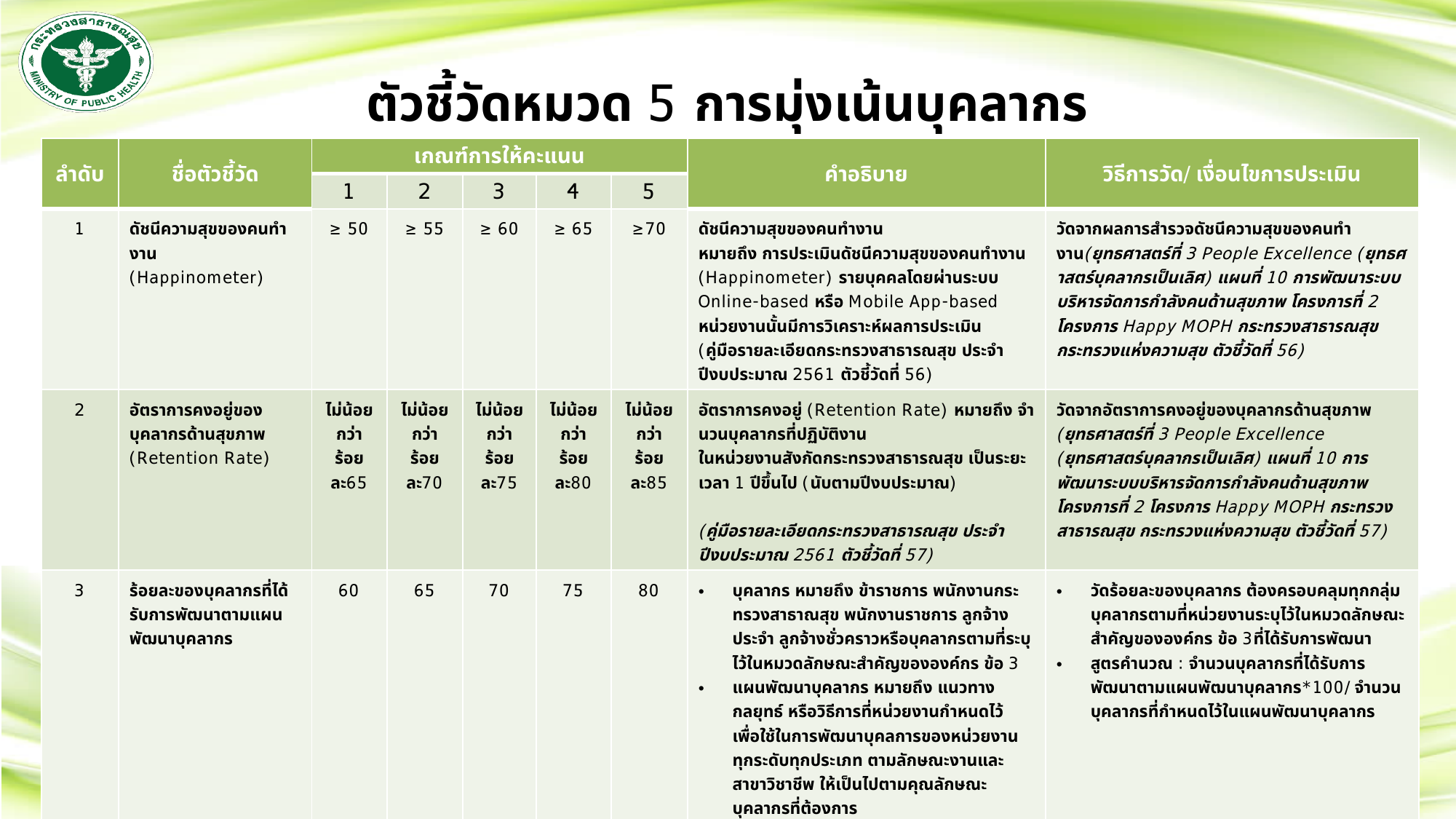

# ตัวชี้วัดหมวด 5 การมุ่งเน้นบุคลากร
| ลำดับ | ชื่อตัวชี้วัด | เกณฑ์การให้คะแนน |  |  |  |  | คำอธิบาย | วิธีการวัด/เงื่อนไขการประเมิน |
| --- | --- | --- | --- | --- | --- | --- | --- | --- |
|  |  | 1 | 2 | 3 | 4 | 5 |  |  |
| 1 | ดัชนีความสุขของคนทํางาน (Happinometer) | ≥ 50 | ≥ 55 | ≥ 60 | ≥ 65 | ≥70 | ดัชนีความสุขของคนทํางาน หมายถึง การประเมินดัชนีความสุขของคนทํางาน (Happinometer) รายบุคคลโดยผ่านระบบ Online-based หรือ Mobile App-based หน่วยงานนั้นมีการวิเคราะห์ผลการประเมิน (คู่มือรายละเอียดกระทรวงสาธารณสุข ประจําปีงบประมาณ 2561 ตัวชี้วัดที่ 56) | วัดจากผลการสำรวจดัชนีความสุขของคนทํางาน(ยุทธศาสตร์ที่ 3 People Excellence (ยุทธศาสตร์บุคลากรเป็นเลิศ) แผนที่ 10 การพัฒนาระบบบริหารจัดการกําลังคนด้านสุขภาพ โครงการที่ 2 โครงการ Happy MOPH กระทรวงสาธารณสุข กระทรวงแห่งความสุข ตัวชี้วัดที่ 56) |
| 2 | อัตราการคงอยู่ของบุคลากรด้านสุขภาพ (Retention Rate) | ไม่น้อยกว่าร้อยละ65 | ไม่น้อยกว่าร้อยละ70 | ไม่น้อยกว่าร้อยละ75 | ไม่น้อยกว่าร้อยละ80 | ไม่น้อยกว่าร้อยละ85 | อัตราการคงอยู่ (Retention Rate) หมายถึง จํานวนบุคลากรที่ปฏิบัติงาน ในหน่วยงานสังกัดกระทรวงสาธารณสุข เป็นระยะเวลา 1 ปีขึ้นไป (นับตามปีงบประมาณ) (คู่มือรายละเอียดกระทรวงสาธารณสุข ประจําปีงบประมาณ 2561 ตัวชี้วัดที่ 57) | วัดจากอัตราการคงอยู่ของบุคลากรด้านสุขภาพ (ยุทธศาสตร์ที่ 3 People Excellence (ยุทธศาสตร์บุคลากรเป็นเลิศ) แผนที่ 10 การพัฒนาระบบบริหารจัดการกําลังคนด้านสุขภาพ โครงการที่ 2 โครงการ Happy MOPH กระทรวงสาธารณสุข กระทรวงแห่งความสุข ตัวชี้วัดที่ 57) |
| 3 | ร้อยละของบุคลากรที่ได้รับการพัฒนาตามแผนพัฒนาบุคลากร | 60 | 65 | 70 | 75 | 80 | บุคลากร หมายถึง ข้าราชการ พนักงานกระทรวงสาธาณสุข พนักงานราชการ ลูกจ้างประจำ ลูกจ้างชั่วคราวหรือบุคลากรตามที่ระบุไว้ในหมวดลักษณะสำคัญขององค์กร ข้อ 3 แผนพัฒนาบุคลากร หมายถึง แนวทาง กลยุทธ์ หรือวิธีการที่หน่วยงานกำหนดไว้ เพื่อใช้ในการพัฒนาบุคลการของหน่วยงานทุกระดับทุกประเภท ตามลักษณะงานและสาขาวิชาชีพ ให้เป็นไปตามคุณลักษณะบุคลากรที่ต้องการ | วัดร้อยละของบุคลากร ต้องครอบคลุมทุกกลุ่มบุคลากรตามที่หน่วยงานระบุไว้ในหมวดลักษณะสำคัญขององค์กร ข้อ 3ที่ได้รับการพัฒนา สูตรคำนวณ : จำนวนบุคลากรที่ได้รับการพัฒนาตามแผนพัฒนาบุคลากร\*100/จำนวนบุคลากรที่กำหนดไว้ในแผนพัฒนาบุคลากร |